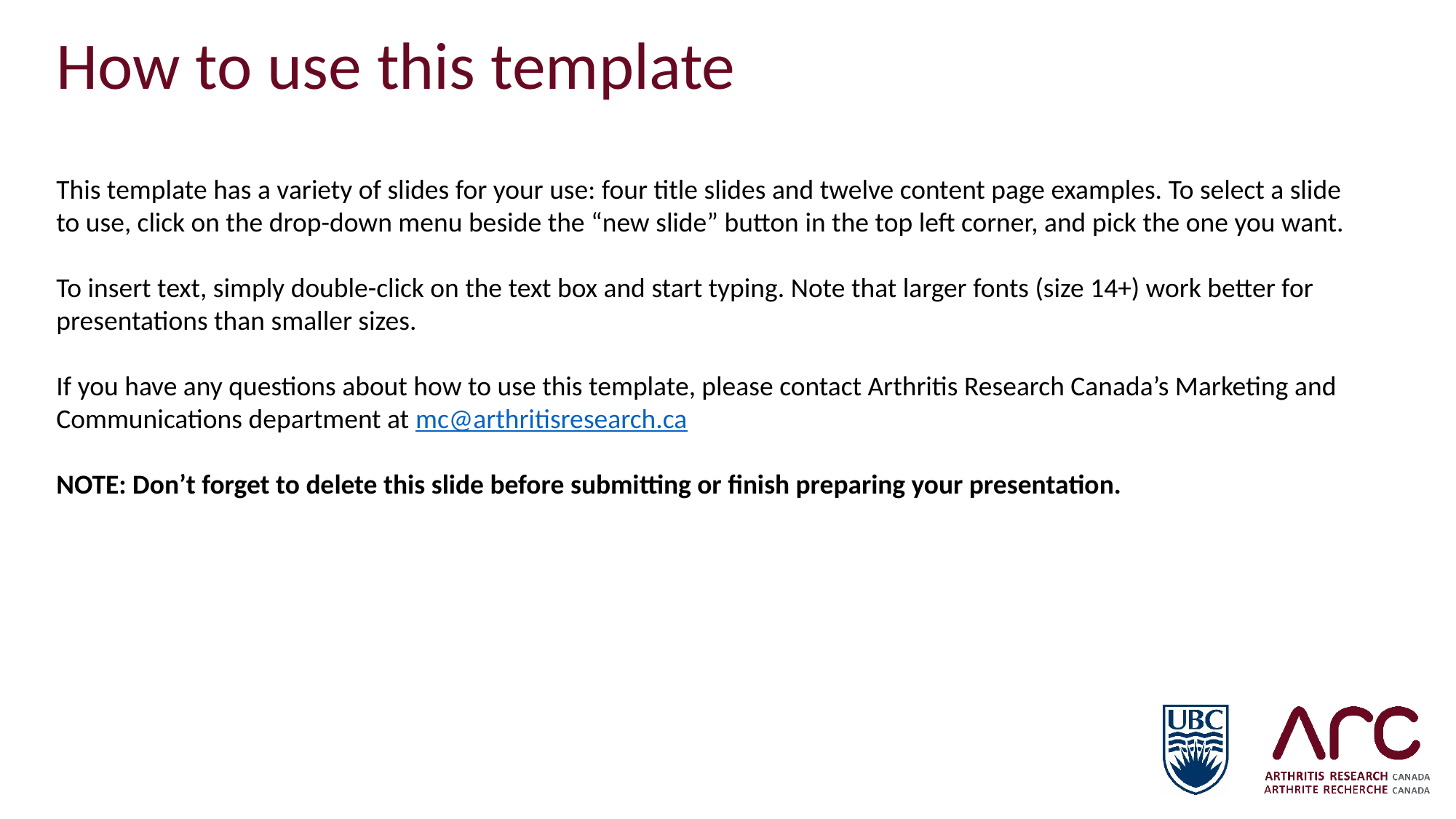

How to use this template
This template has a variety of slides for your use: four title slides and twelve content page examples. To select a slide to use, click on the drop-down menu beside the “new slide” button in the top left corner, and pick the one you want.

To insert text, simply double-click on the text box and start typing. Note that larger fonts (size 14+) work better for presentations than smaller sizes.

If you have any questions about how to use this template, please contact Arthritis Research Canada’s Marketing and Communications department at mc@arthritisresearch.ca

NOTE: Don’t forget to delete this slide before submitting or finish preparing your presentation.